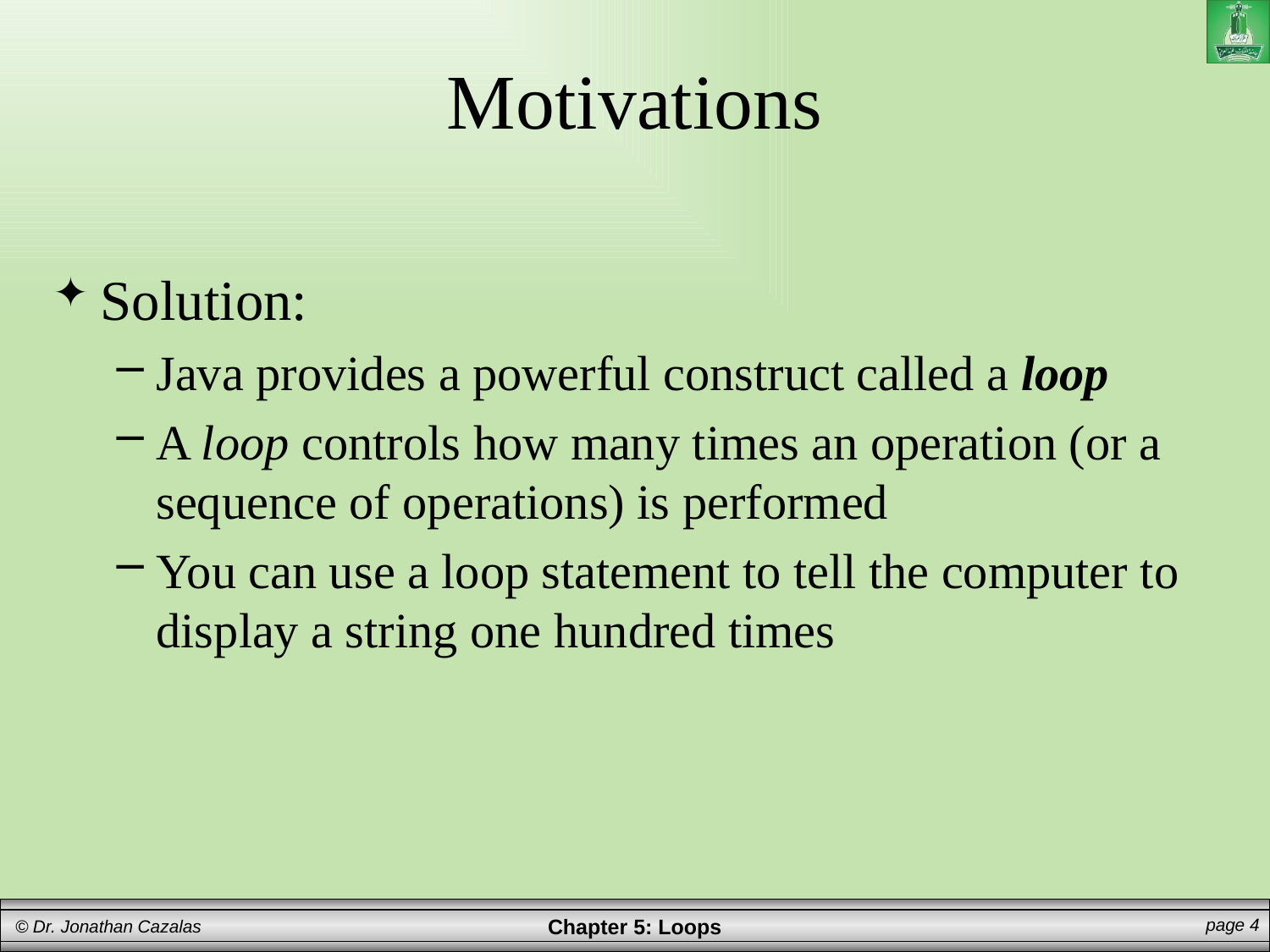

# Motivations
Solution:
Java provides a powerful construct called a loop
A loop controls how many times an operation (or a sequence of operations) is performed
You can use a loop statement to tell the computer to display a string one hundred times